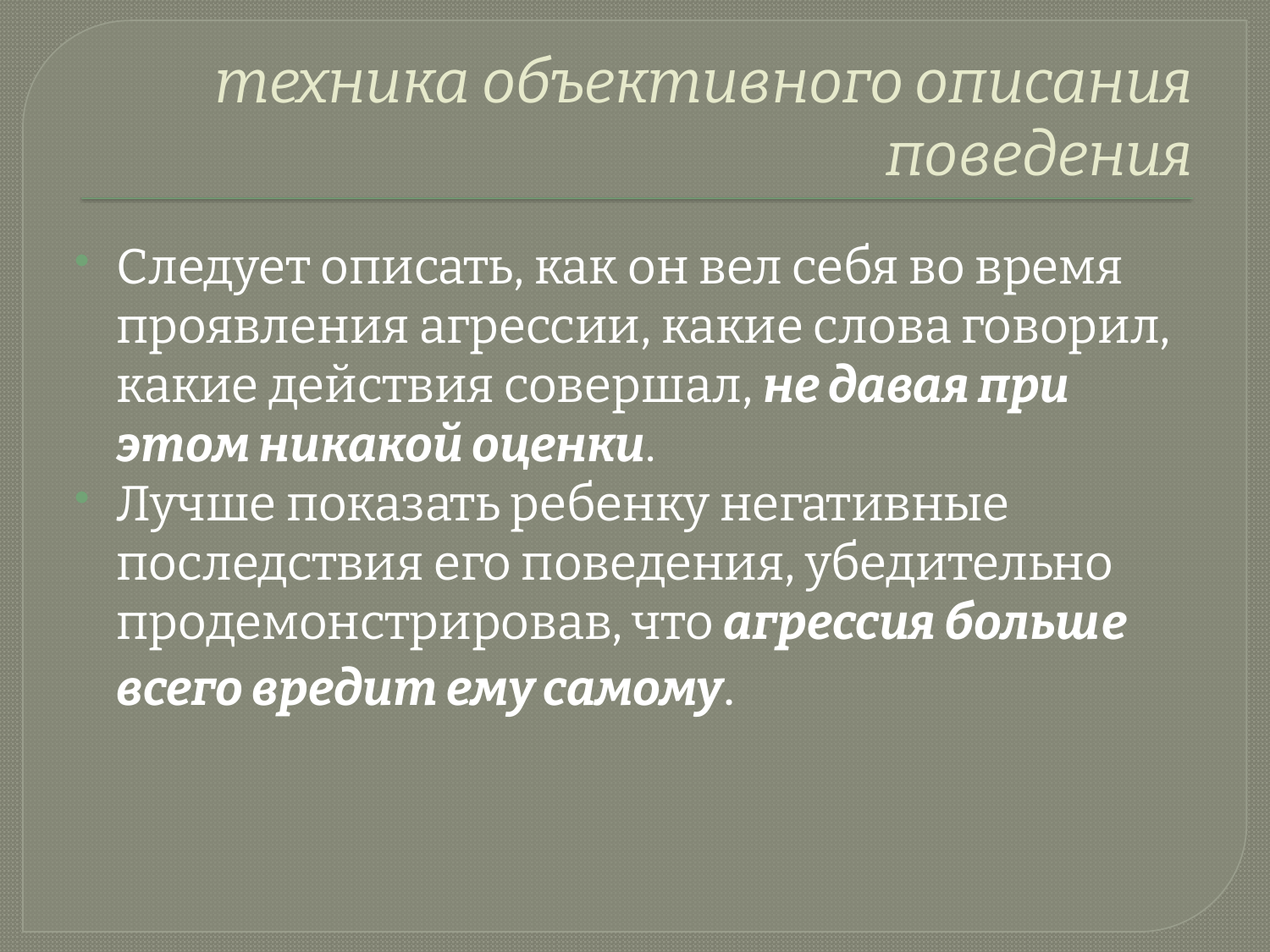

# техника объективного описания поведения
Следует описать, как он вел себя во время проявления агрессии, какие слова говорил, какие действия совершал, не давая при этом никакой оценки.
Лучше показать ребенку негативные последствия его поведения, убедительно продемонстрировав, что агрессия больше всего вредит ему самому.